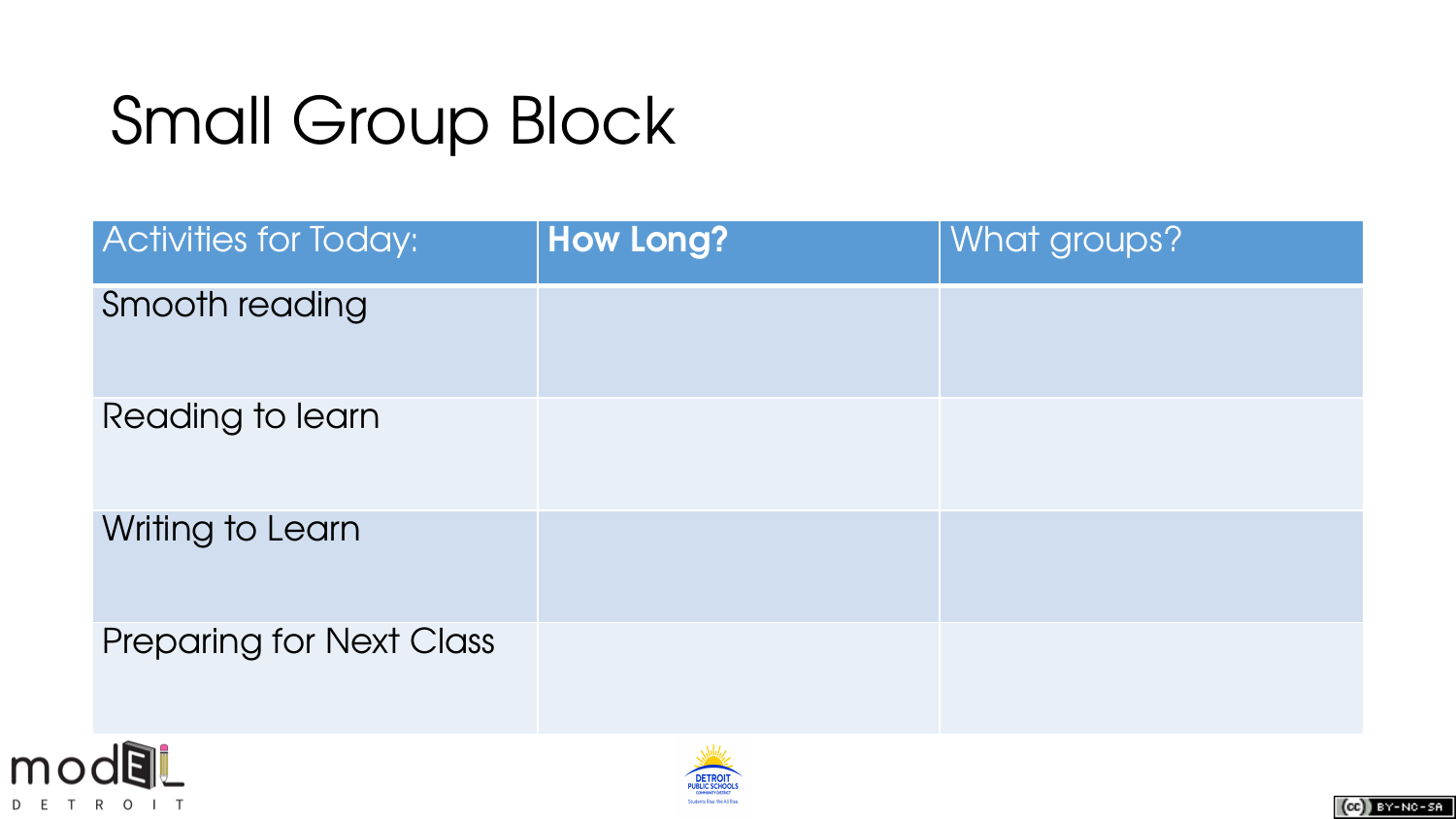

# Small Group Block

| Activities for Today: | How Long? | What groups? |
| --- | --- | --- |
| Smooth reading |  |  |
| Reading to learn |  |  |
| Writing to Learn |  |  |
| Preparing for Next Class |  |  |